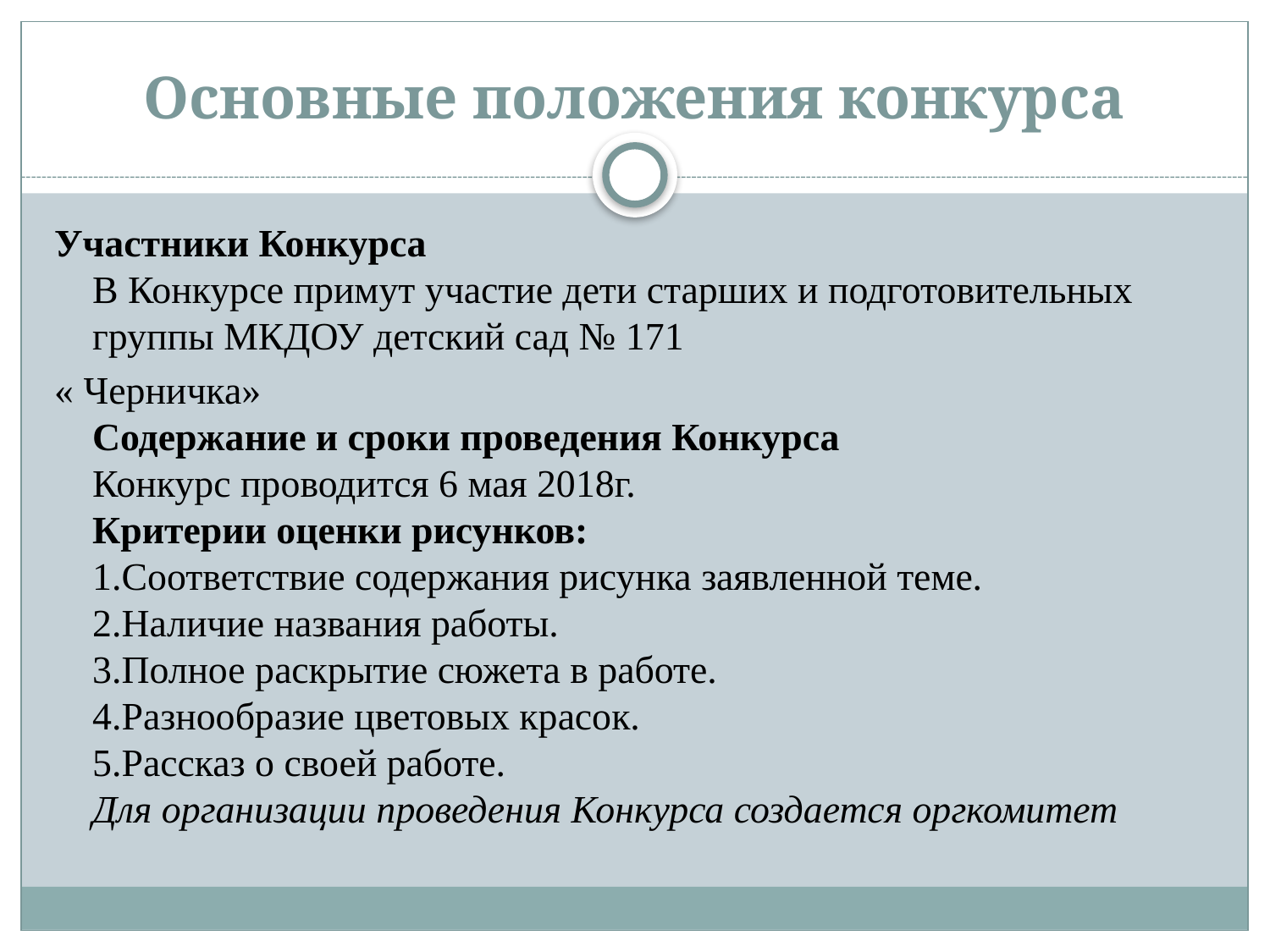

# Основные положения конкурса
Участники Конкурса 
В Конкурсе примут участие дети старших и подготовительных группы МКДОУ детский сад № 171
« Черничка»
Содержание и сроки проведения Конкурса 
Конкурс проводится 6 мая 2018г. 
Критерии оценки рисунков: 
1.Соответствие содержания рисунка заявленной теме. 
2.Наличие названия работы.
3.Полное раскрытие сюжета в работе.
4.Разнообразие цветовых красок. 
5.Рассказ о своей работе.
Для организации проведения Конкурса создается оргкомитет